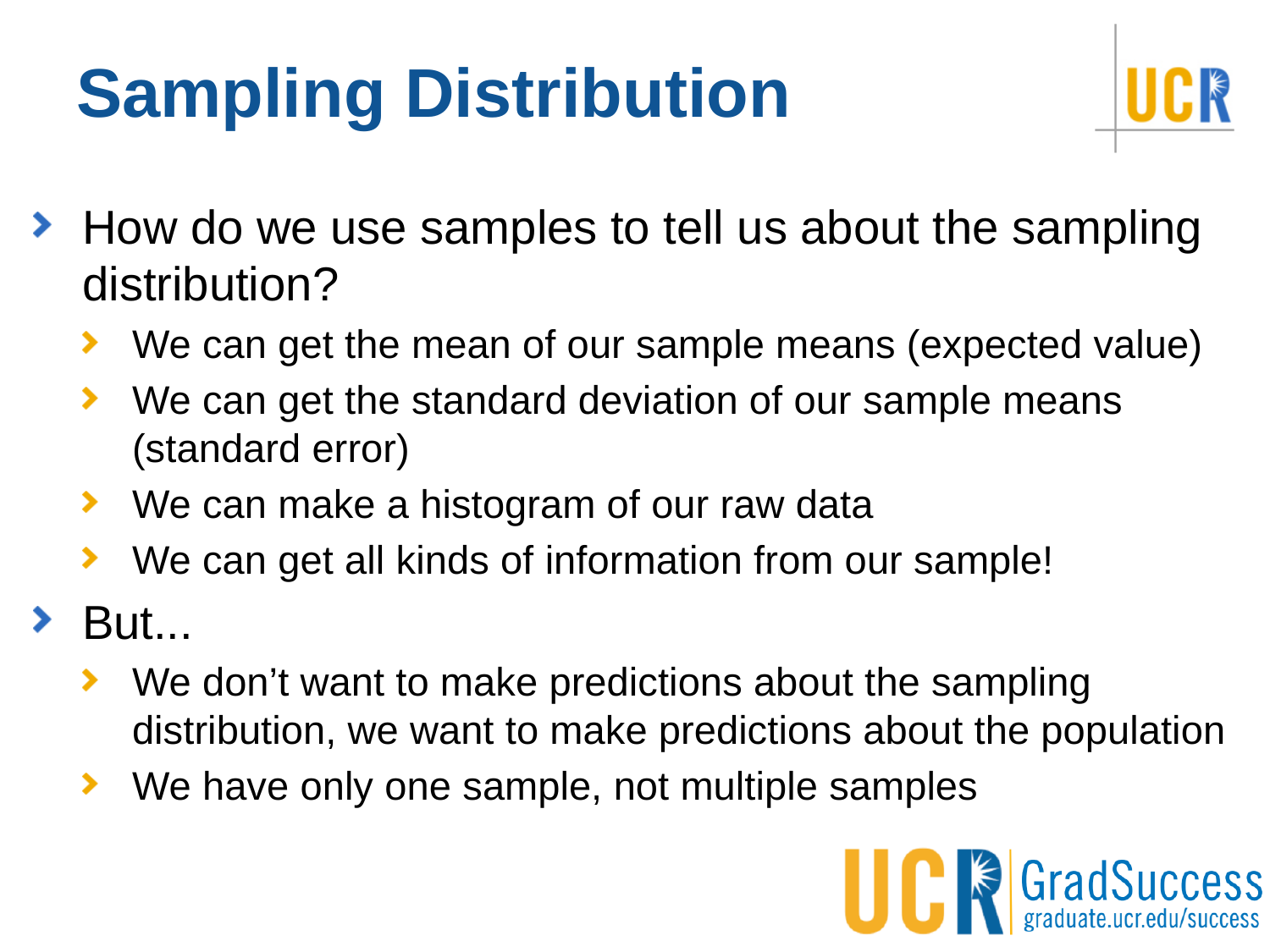

# Sampling Distribution
How do we use samples to tell us about the sampling distribution?
We can get the mean of our sample means (expected value)
We can get the standard deviation of our sample means (standard error)
We can make a histogram of our raw data
We can get all kinds of information from our sample!
But...
We don’t want to make predictions about the sampling distribution, we want to make predictions about the population
We have only one sample, not multiple samples